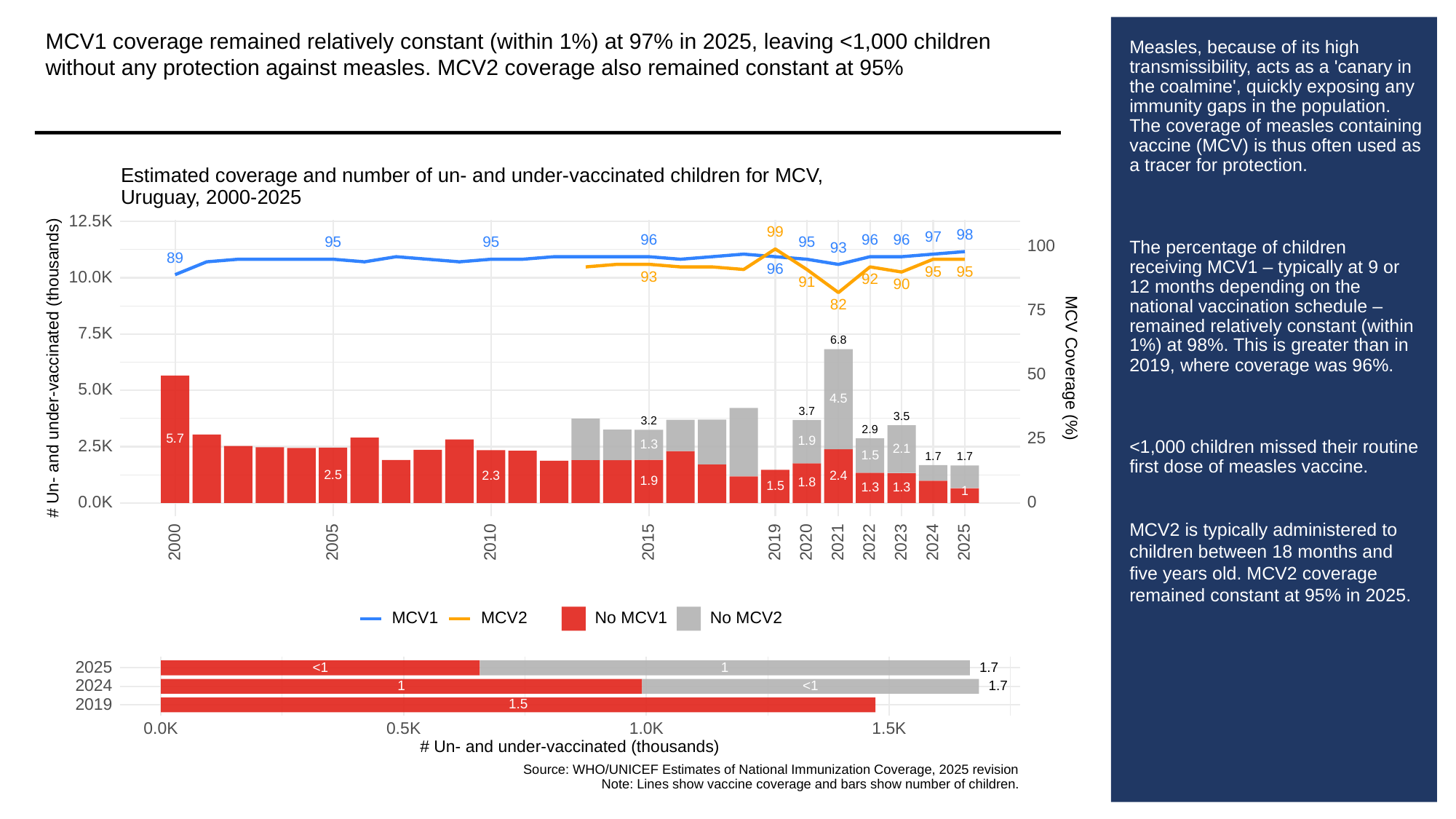

MCV1 coverage remained relatively constant (within 1%) at 97% in 2025, leaving <1,000 children without any protection against measles. MCV2 coverage also remained constant at 95%
# Measles, because of its high transmissibility, acts as a 'canary in the coalmine', quickly exposing any immunity gaps in the population. The coverage of measles containing vaccine (MCV) is thus often used as a tracer for protection.

The percentage of children receiving MCV1 – typically at 9 or 12 months depending on the national vaccination schedule – remained relatively constant (within 1%) at 98%. This is greater than in 2019, where coverage was 96%.

<1,000 children missed their routine first dose of measles vaccine.

MCV2 is typically administered to children between 18 months and five years old. MCV2 coverage remained constant at 95% in 2025.

Estimated coverage and number of un- and under-vaccinated children for MCV,
Uruguay, 2000-2025
12.5K

99
98
97
96
96
96
95
95
95
100
93

89
96
95
95
10.0K
93
92
91

90
82
75

7.5K

6.8

# Un- and under-vaccinated (thousands)
MCV Coverage (%)

50

5.0K

4.5
3.7

3.5
3.2

2.9

25

5.7
1.9

1.3
2.5K
2.1

1.5

1.7
1.7

2.5
2.4
2.3

1.9
1.8

1.5
1.3
1.3
1

0.0K
0

2023
2000
2005
2010
2015
2019
2020
2021
2022
2024
2025

MCV1
MCV2
No MCV1
No MCV2

2025
<1
1
1.7

2024
1
<1
1.7

2019
1.5

0.0K
0.5K
1.0K
1.5K
# Un- and under-vaccinated (thousands)
Source: WHO/UNICEF Estimates of National Immunization Coverage, 2025 revision
Note: Lines show vaccine coverage and bars show number of children.